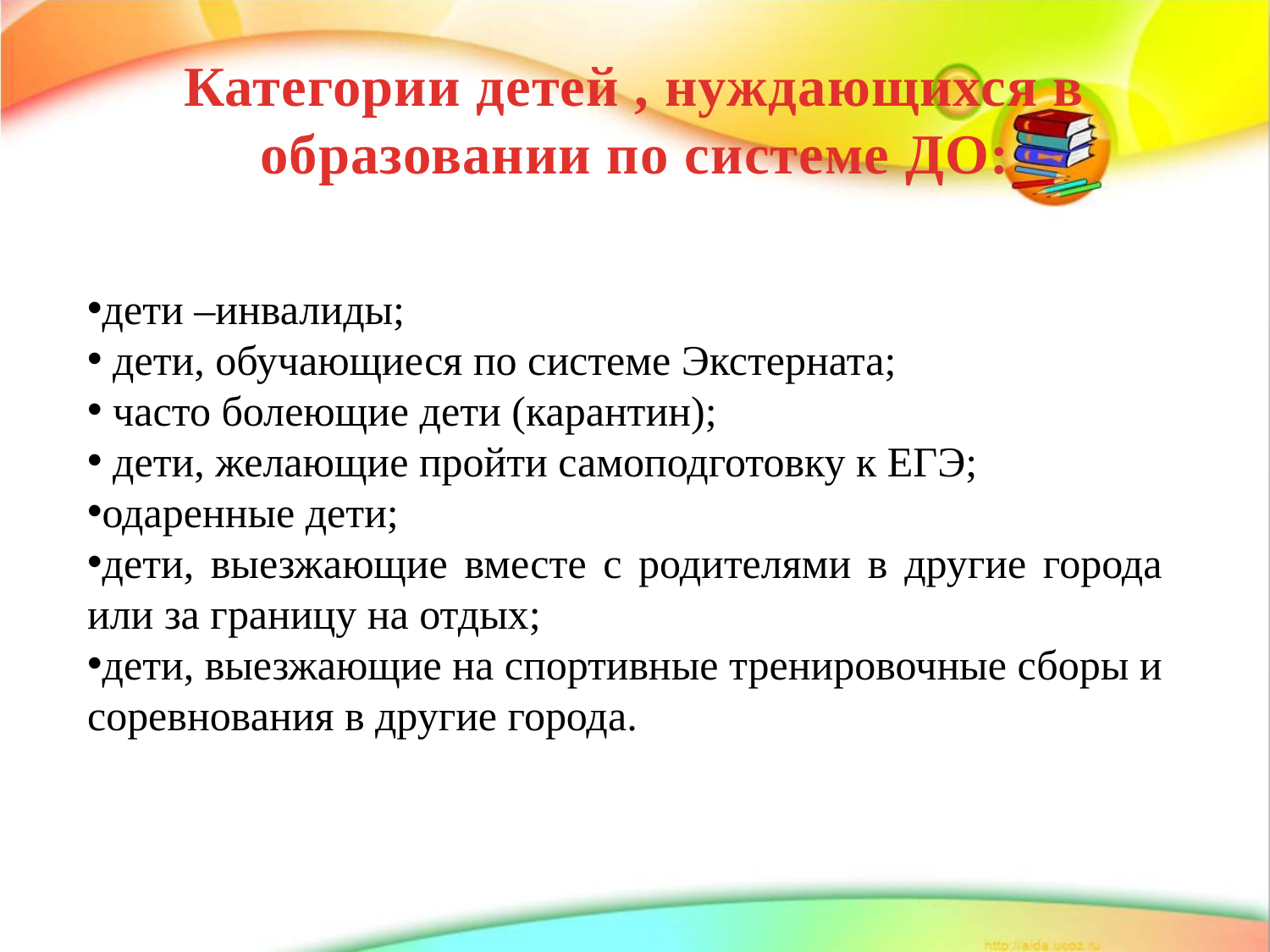

# Категории детей , нуждающихся в образовании по системе ДО:
дети –инвалиды;
 дети, обучающиеся по системе Экстерната;
 часто болеющие дети (карантин);
 дети, желающие пройти самоподготовку к ЕГЭ;
одаренные дети;
дети, выезжающие вместе с родителями в другие города или за границу на отдых;
дети, выезжающие на спортивные тренировочные сборы и соревнования в другие города.